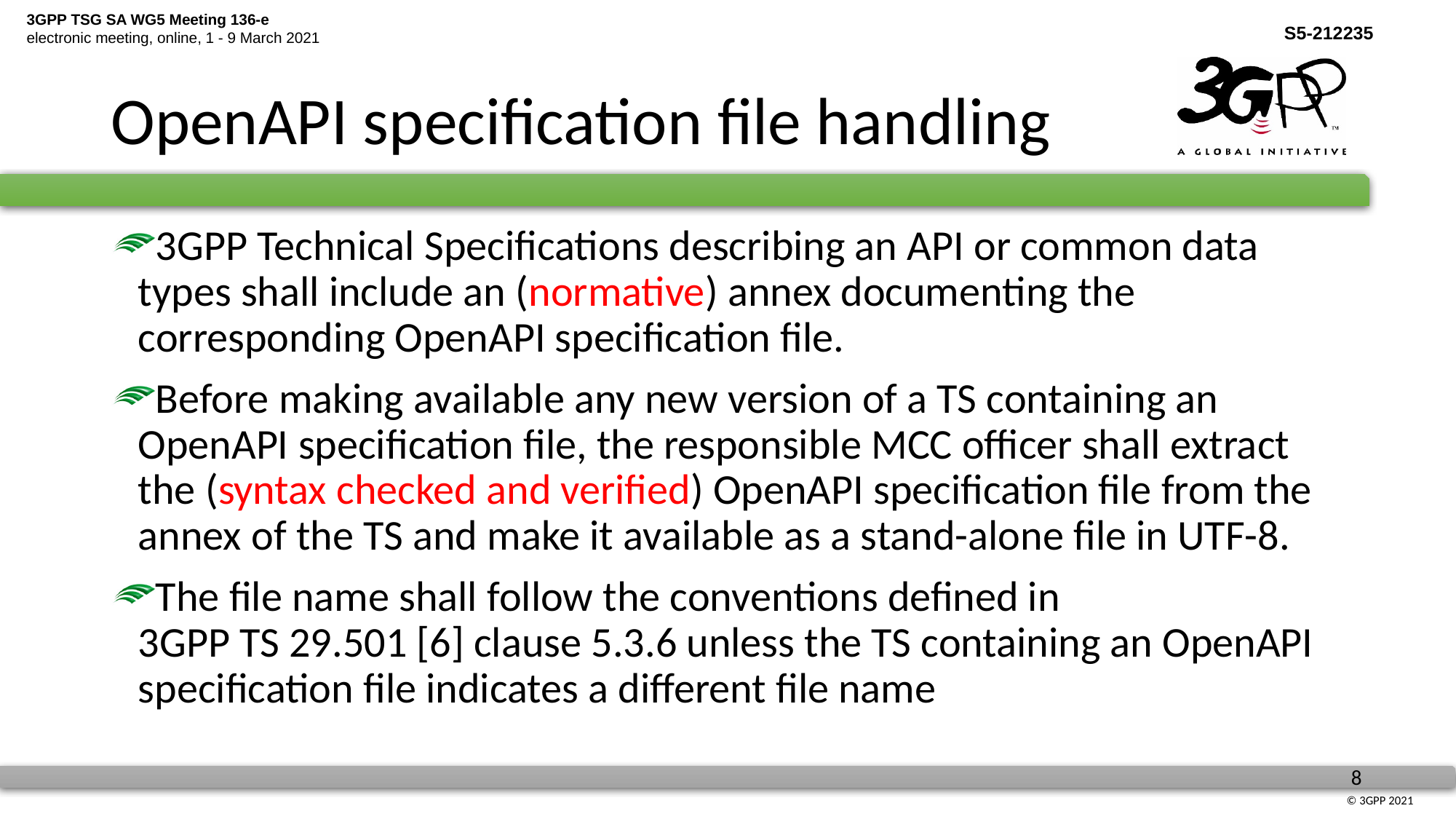

# OpenAPI specification file handling
3GPP Technical Specifications describing an API or common data types shall include an (normative) annex documenting the corresponding OpenAPI specification file.
Before making available any new version of a TS containing an OpenAPI specification file, the responsible MCC officer shall extract the (syntax checked and verified) OpenAPI specification file from the annex of the TS and make it available as a stand-alone file in UTF-8.
The file name shall follow the conventions defined in 3GPP TS 29.501 [6] clause 5.3.6 unless the TS containing an OpenAPI specification file indicates a different file name